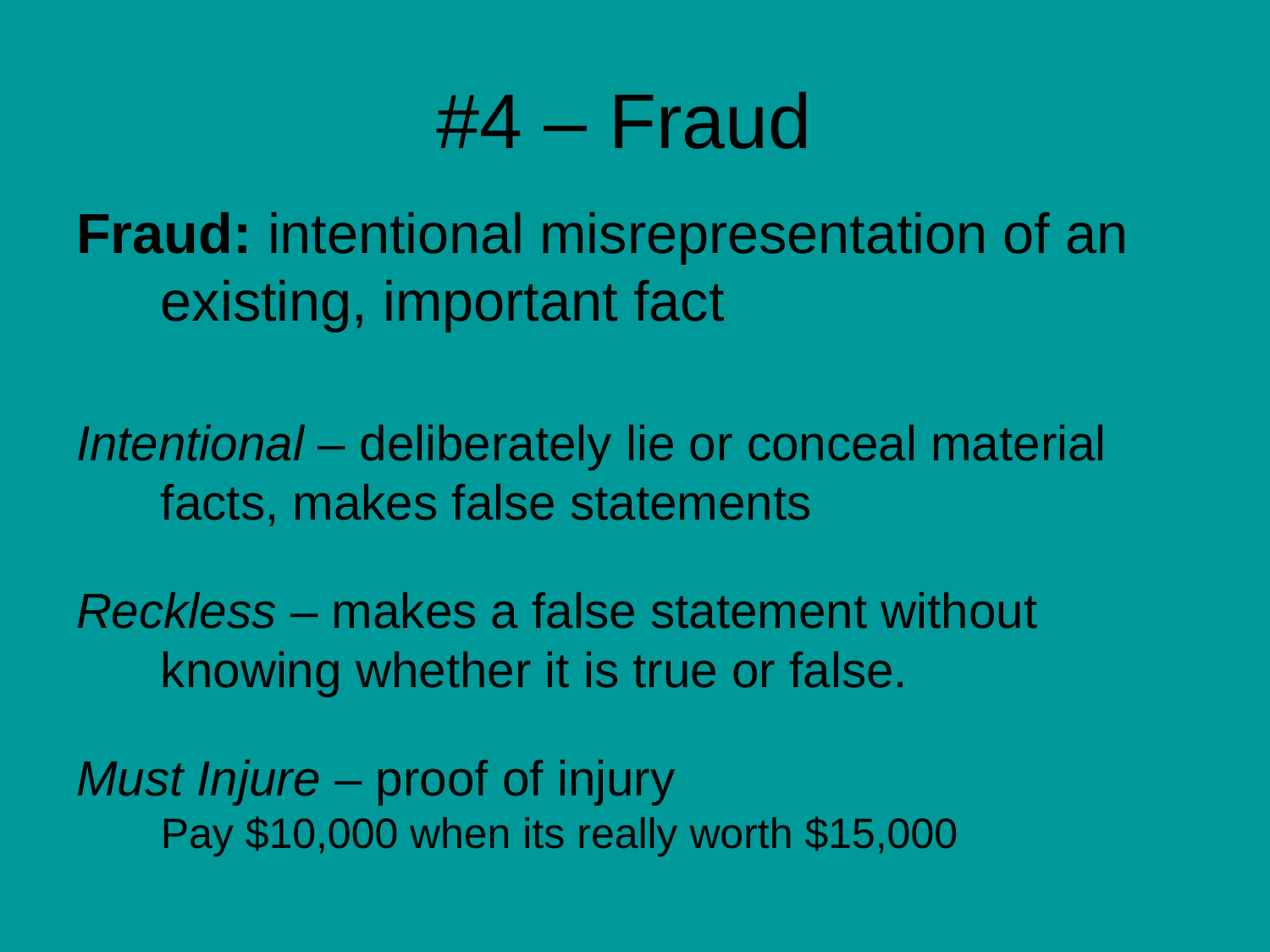

# #4 – Fraud
Fraud: intentional misrepresentation of an existing, important fact

Intentional – deliberately lie or conceal material facts, makes false statements

Reckless – makes a false statement without knowing whether it is true or false.

Must Injure – proof of injury
Pay $10,000 when its really worth $15,000